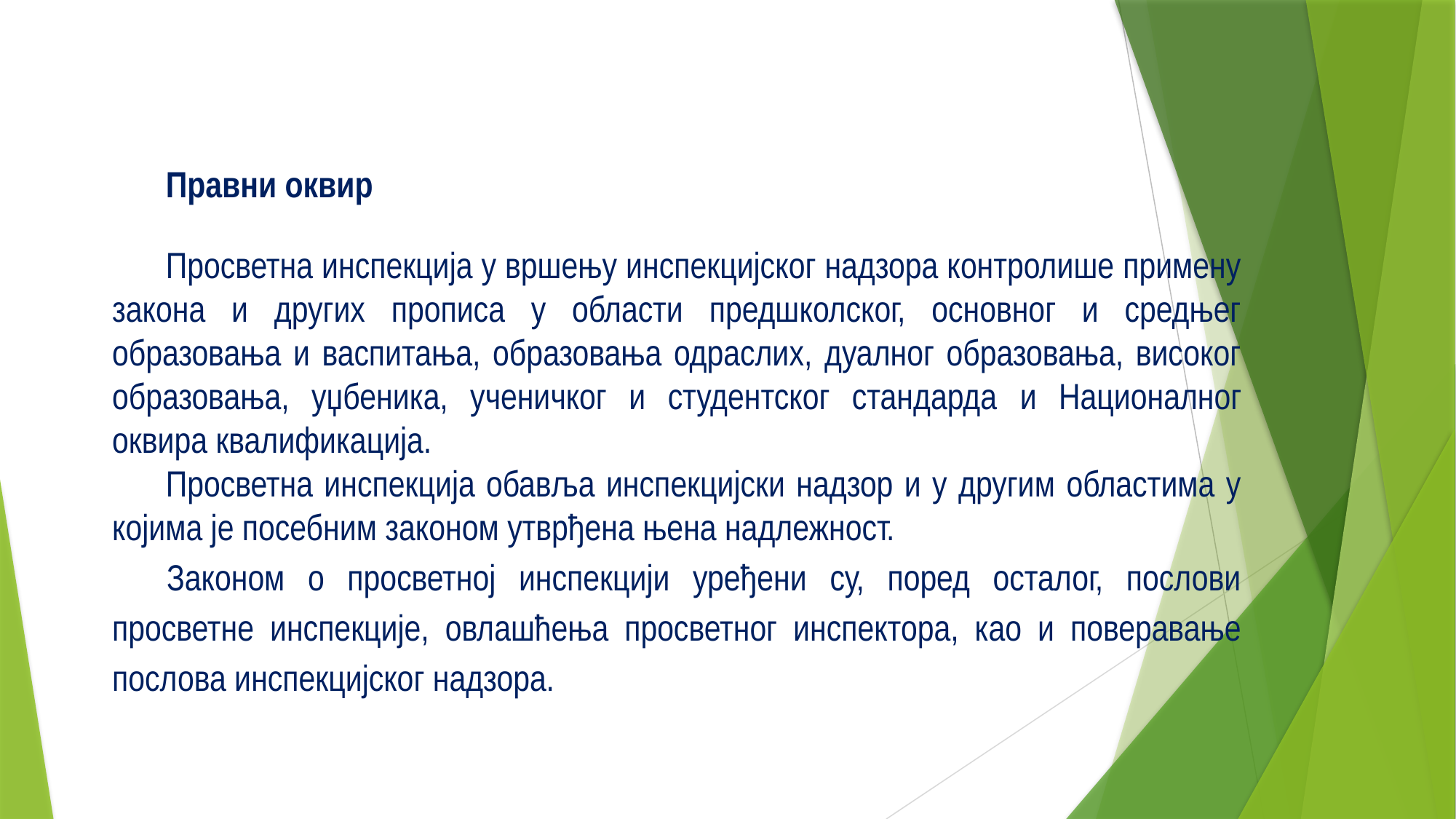

Правни оквир

Просветна инспекција у вршењу инспекцијског надзора контролише примену закона и других прописа у области предшколског, основног и средњег образовања и васпитања, образовања одраслих, дуалног образовања, високог образовања, уџбеника, ученичког и студентског стандарда и Националног оквира квалификација.
Просветна инспекција обавља инспекцијски надзор и у другим областима у којима је посебним законом утврђена њена надлежност.
Законом о просветној инспекцији уређени су, поред осталог, послови просветне инспекције, овлашћења просветног инспектора, као и поверавање послова инспекцијског надзора.